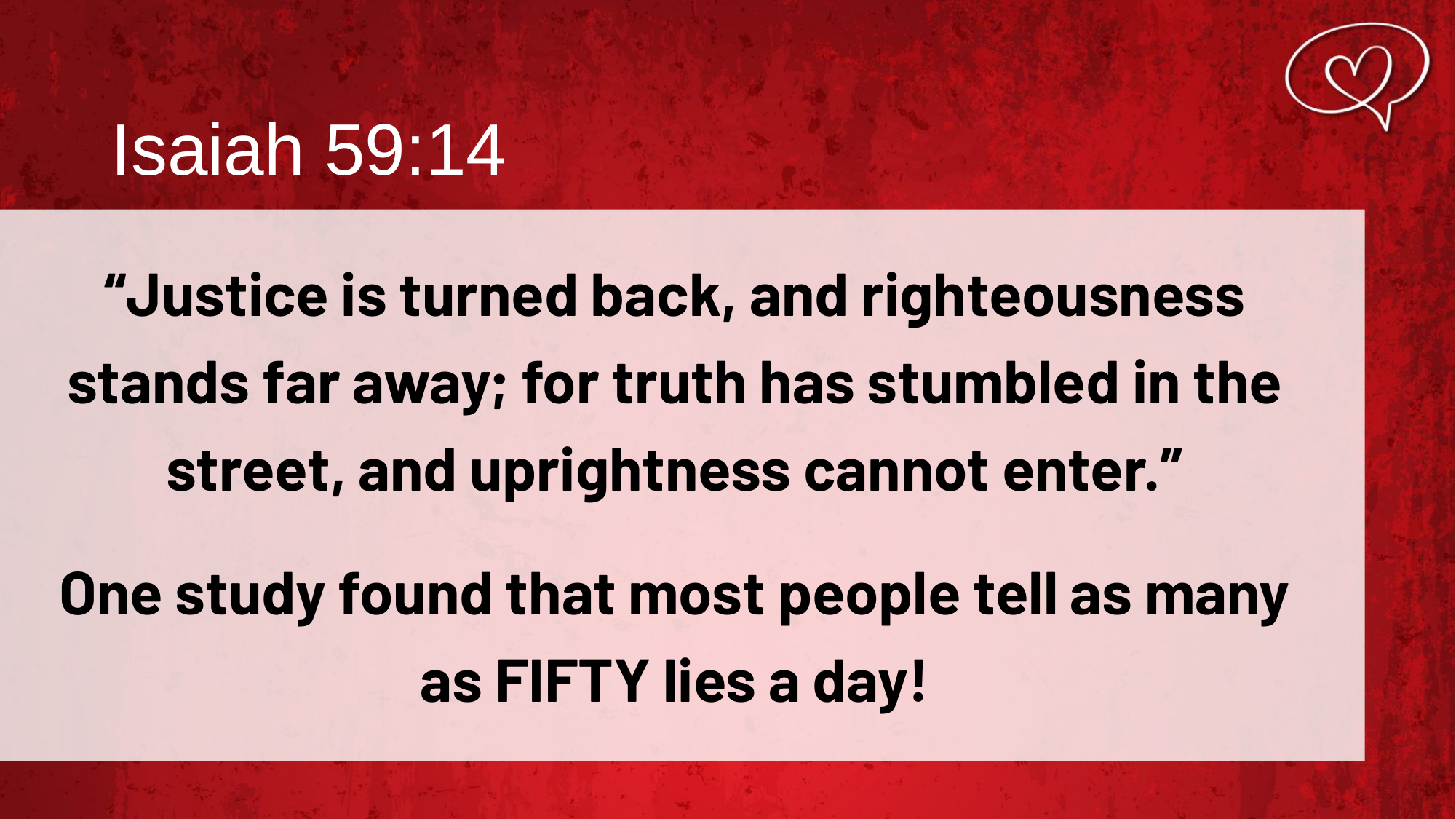

# Isaiah 59:14
“Justice is turned back, and righteousness stands far away; for truth has stumbled in the street, and uprightness cannot enter.”
One study found that most people tell as many as FIFTY lies a day!